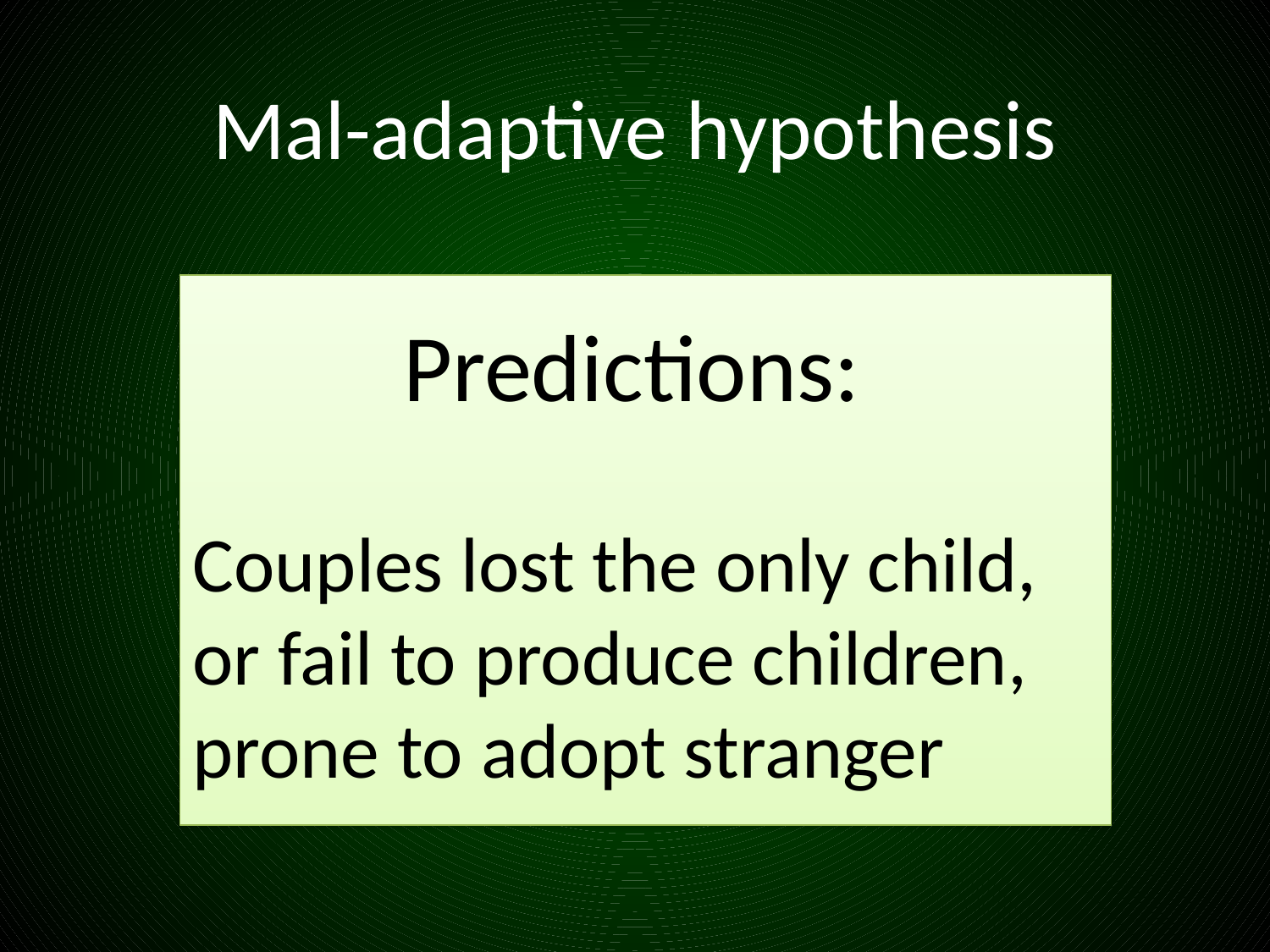

Mal-adaptive hypothesis
# Predictions: Couples lost the only child, or fail to produce children, prone to adopt stranger